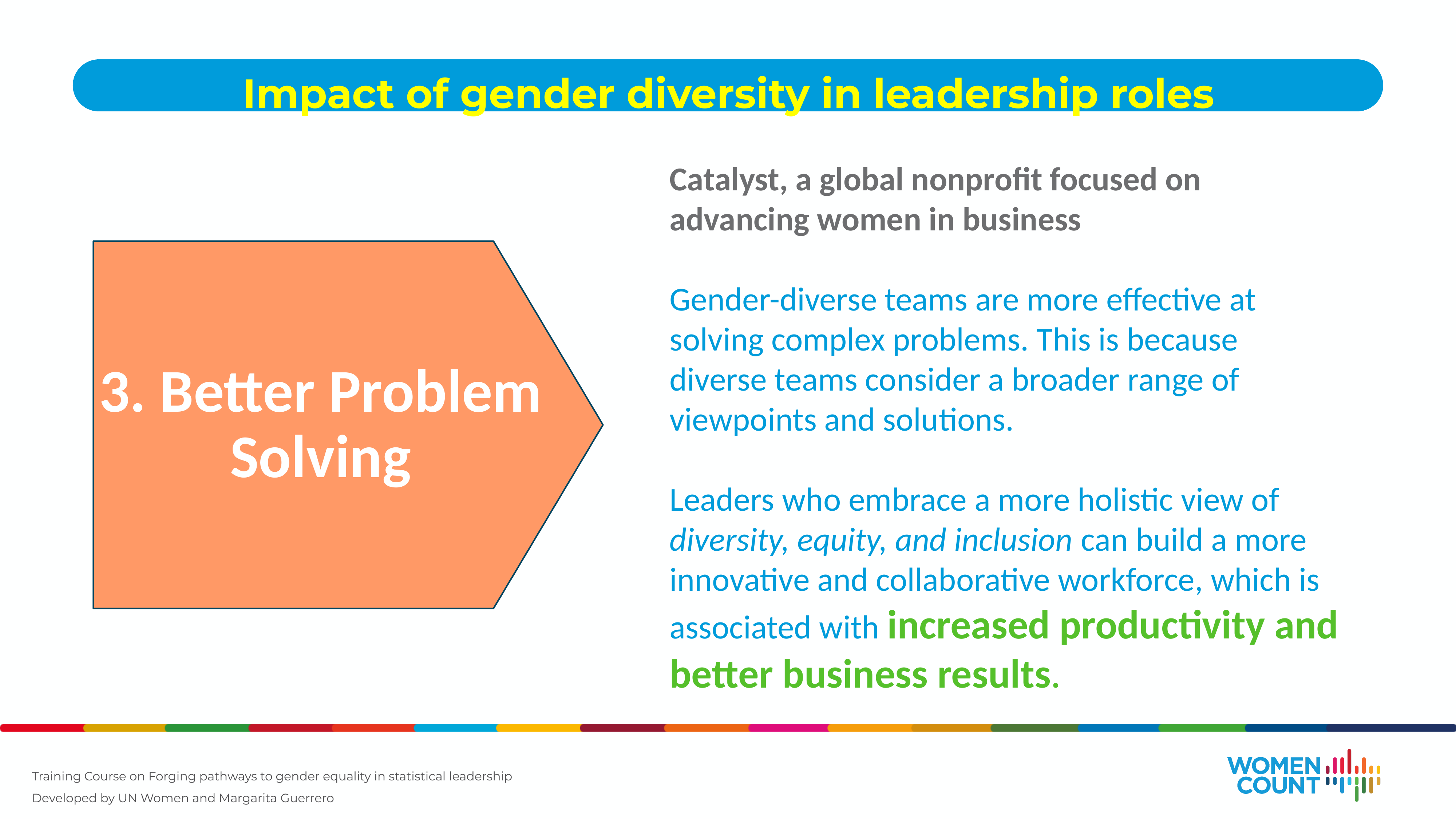

Impact of gender diversity in leadership roles
Catalyst, a global nonprofit focused on advancing women in business

Gender-diverse teams are more effective at solving complex problems. This is because diverse teams consider a broader range of viewpoints and solutions.

Leaders who embrace a more holistic view of diversity, equity, and inclusion can build a more innovative and collaborative workforce, which is associated with increased productivity and better business results.
3. Better Problem Solving
Training Course on Forging pathways to gender equality in statistical leadership
Developed by UN Women and Margarita Guerrero